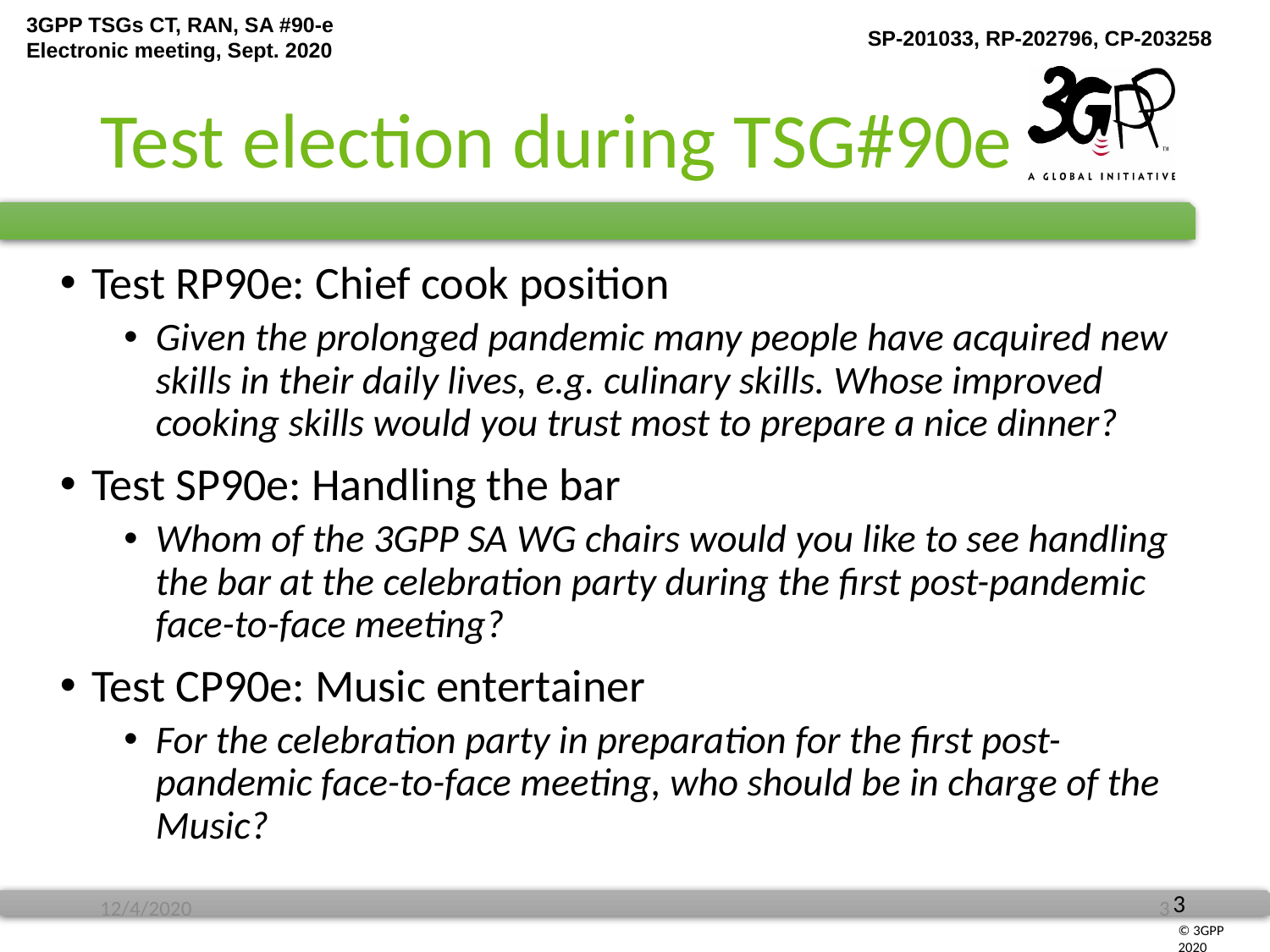

# Test election during TSG#90e
Test RP90e: Chief cook position
Given the prolonged pandemic many people have acquired new skills in their daily lives, e.g. culinary skills. Whose improved cooking skills would you trust most to prepare a nice dinner?
Test SP90e: Handling the bar
Whom of the 3GPP SA WG chairs would you like to see handling the bar at the celebration party during the first post-pandemic face-to-face meeting?
Test CP90e: Music entertainer
For the celebration party in preparation for the first post-pandemic face-to-face meeting, who should be in charge of the Music?
12/4/2020
3